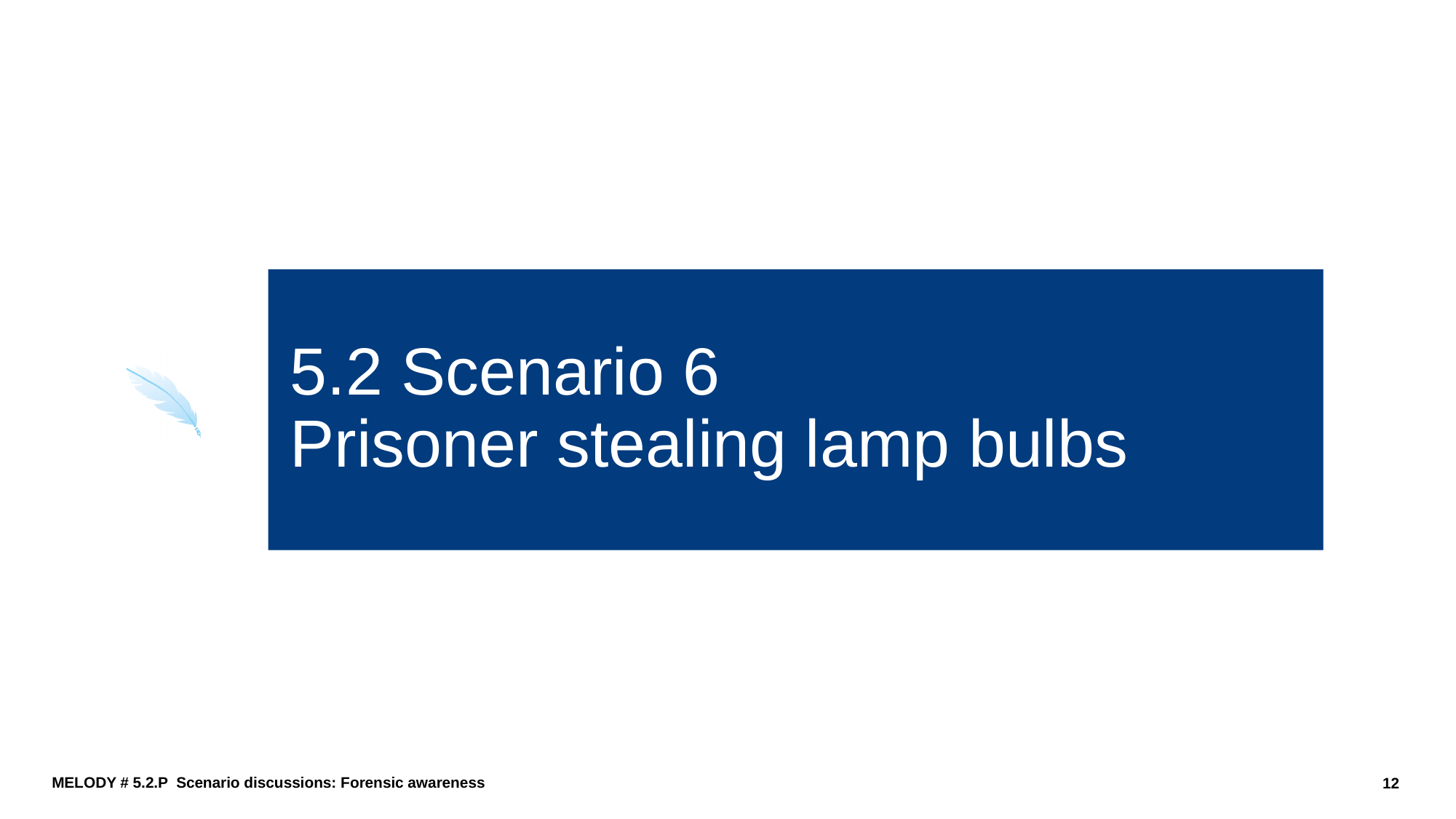

# 5.2 Scenario 6 Prisoner stealing lamp bulbs
MELODY # 5.2.P  Scenario discussions: Forensic awareness
12